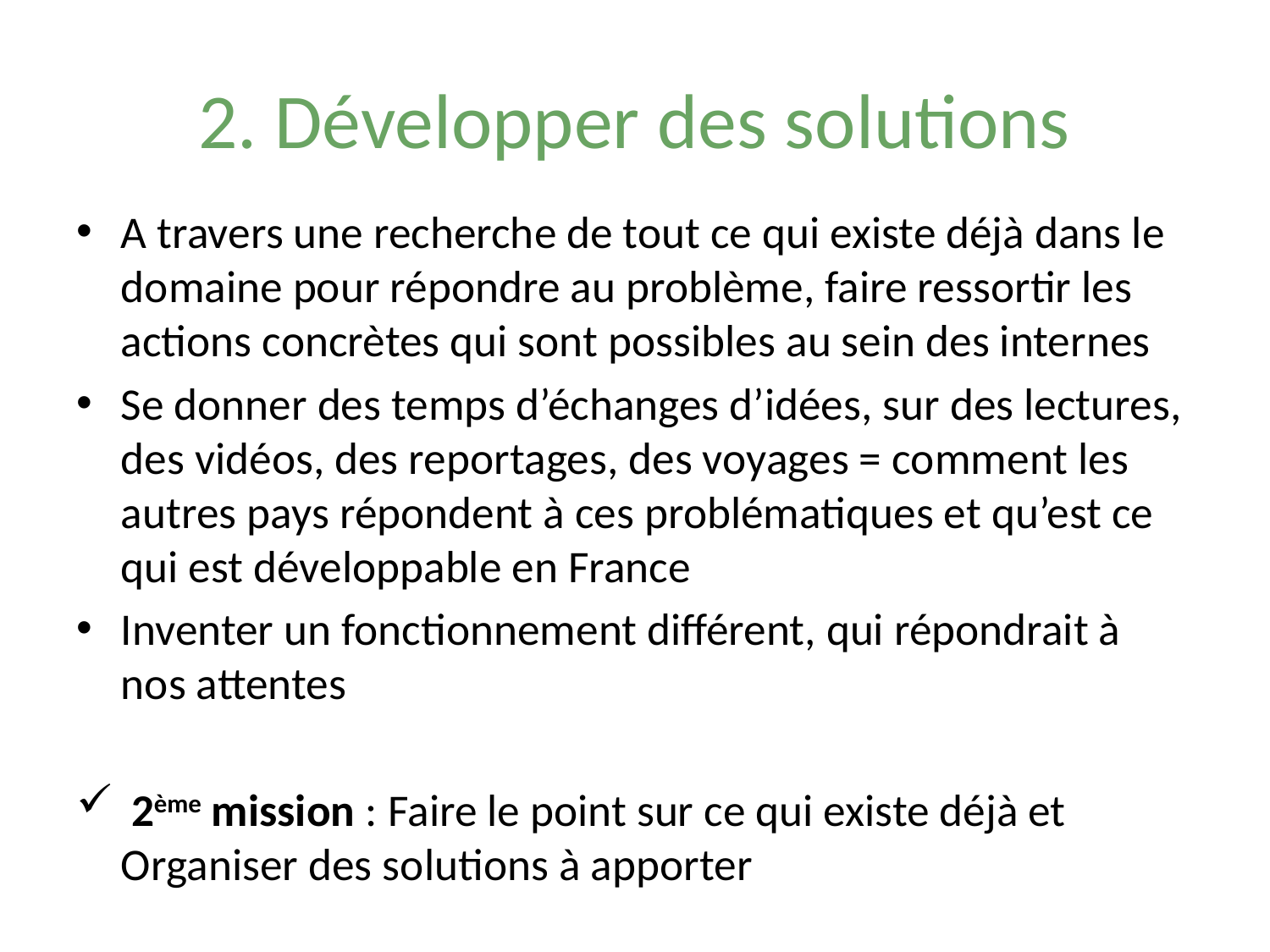

# 2. Développer des solutions
A travers une recherche de tout ce qui existe déjà dans le domaine pour répondre au problème, faire ressortir les actions concrètes qui sont possibles au sein des internes
Se donner des temps d’échanges d’idées, sur des lectures, des vidéos, des reportages, des voyages = comment les autres pays répondent à ces problématiques et qu’est ce qui est développable en France
Inventer un fonctionnement différent, qui répondrait à nos attentes

 2ème mission : Faire le point sur ce qui existe déjà et Organiser des solutions à apporter